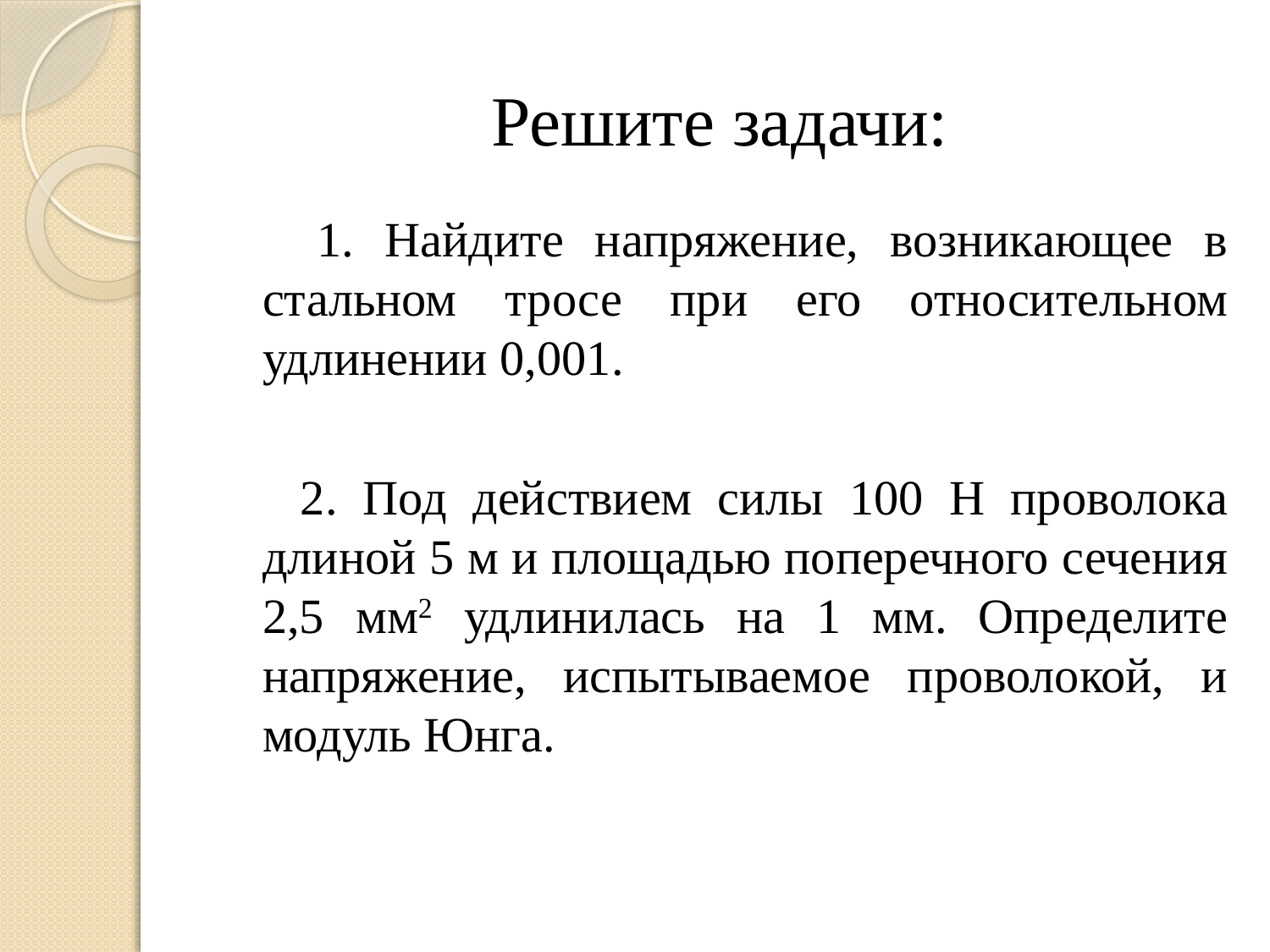

# Решите задачи:
   1. Найдите напряжение, возникающее в стальном тросе при его относительном удлинении 0,001.

   2. Под действием силы 100 Н проволока длиной 5 м и площадью поперечного сечения 2,5 мм2 удлинилась на 1 мм. Определите напряжение, испытываемое проволокой, и модуль Юнга.